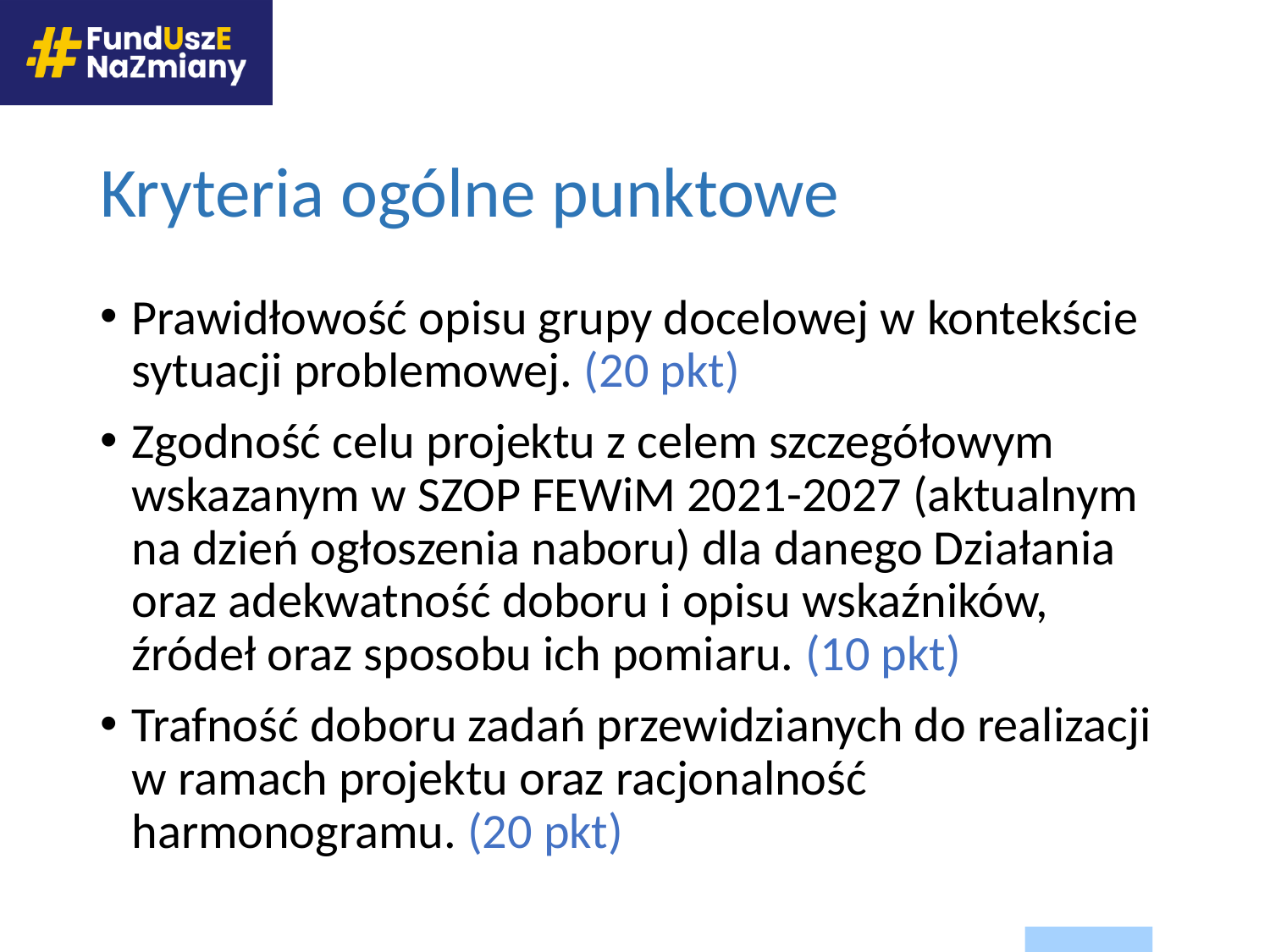

# Kryteria ogólne punktowe
Prawidłowość opisu grupy docelowej w kontekście sytuacji problemowej. (20 pkt)
Zgodność celu projektu z celem szczegółowym wskazanym w SZOP FEWiM 2021-2027 (aktualnym na dzień ogłoszenia naboru) dla danego Działania oraz adekwatność doboru i opisu wskaźników, źródeł oraz sposobu ich pomiaru. (10 pkt)
Trafność doboru zadań przewidzianych do realizacji w ramach projektu oraz racjonalność harmonogramu. (20 pkt)